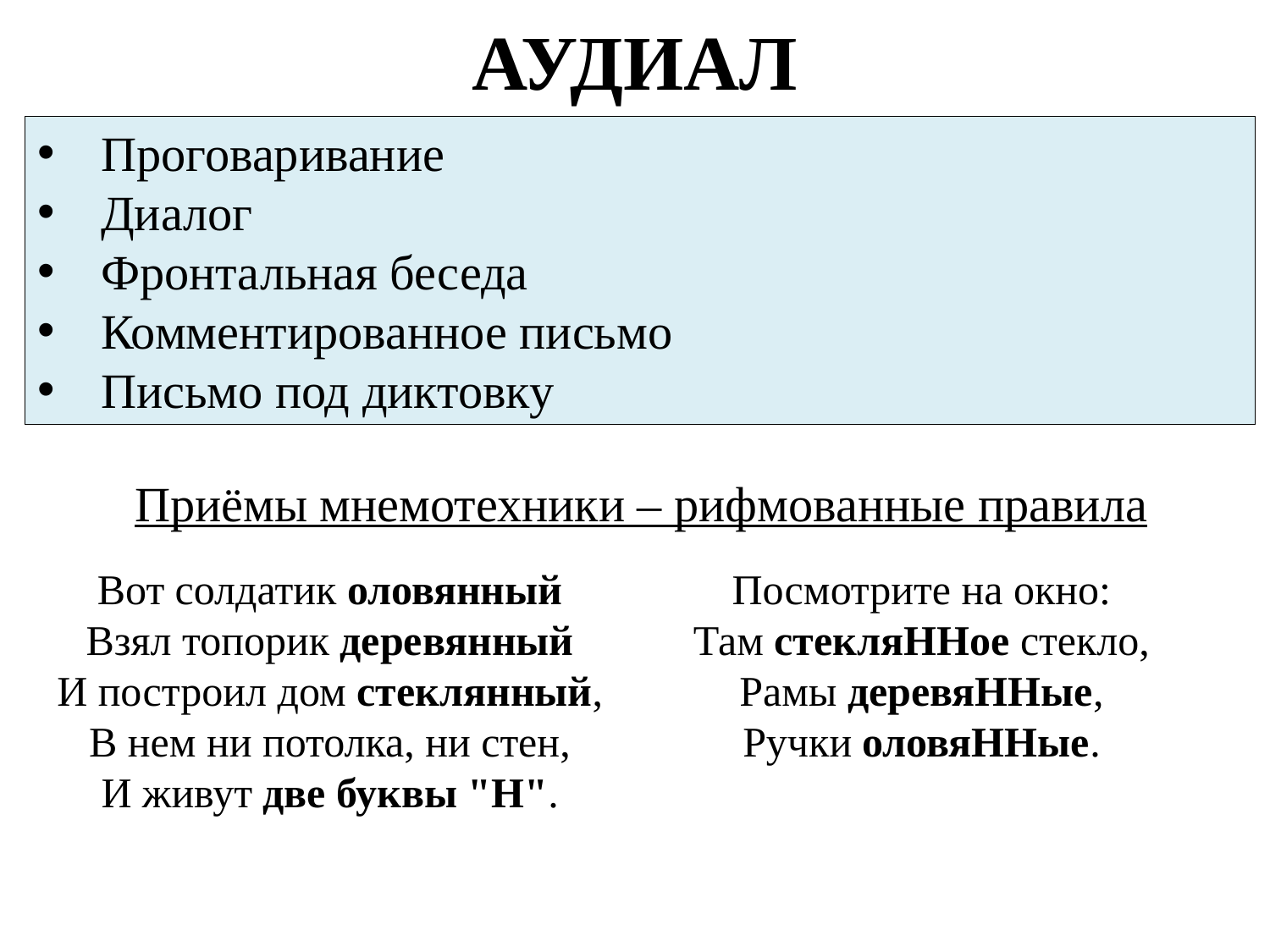

# АУДИАЛ
Проговаривание
Диалог
Фронтальная беседа
Комментированное письмо
Письмо под диктовку
Приёмы мнемотехники – рифмованные правила
Вот солдатик оловянный 
Взял топорик деревянный 
И построил дом стеклянный, 
В нем ни потолка, ни стен, 
И живут две буквы "Н".
Посмотрите на окно: 
Там стекляННое стекло, 
Рамы деревяННые, 
Ручки оловяННые.